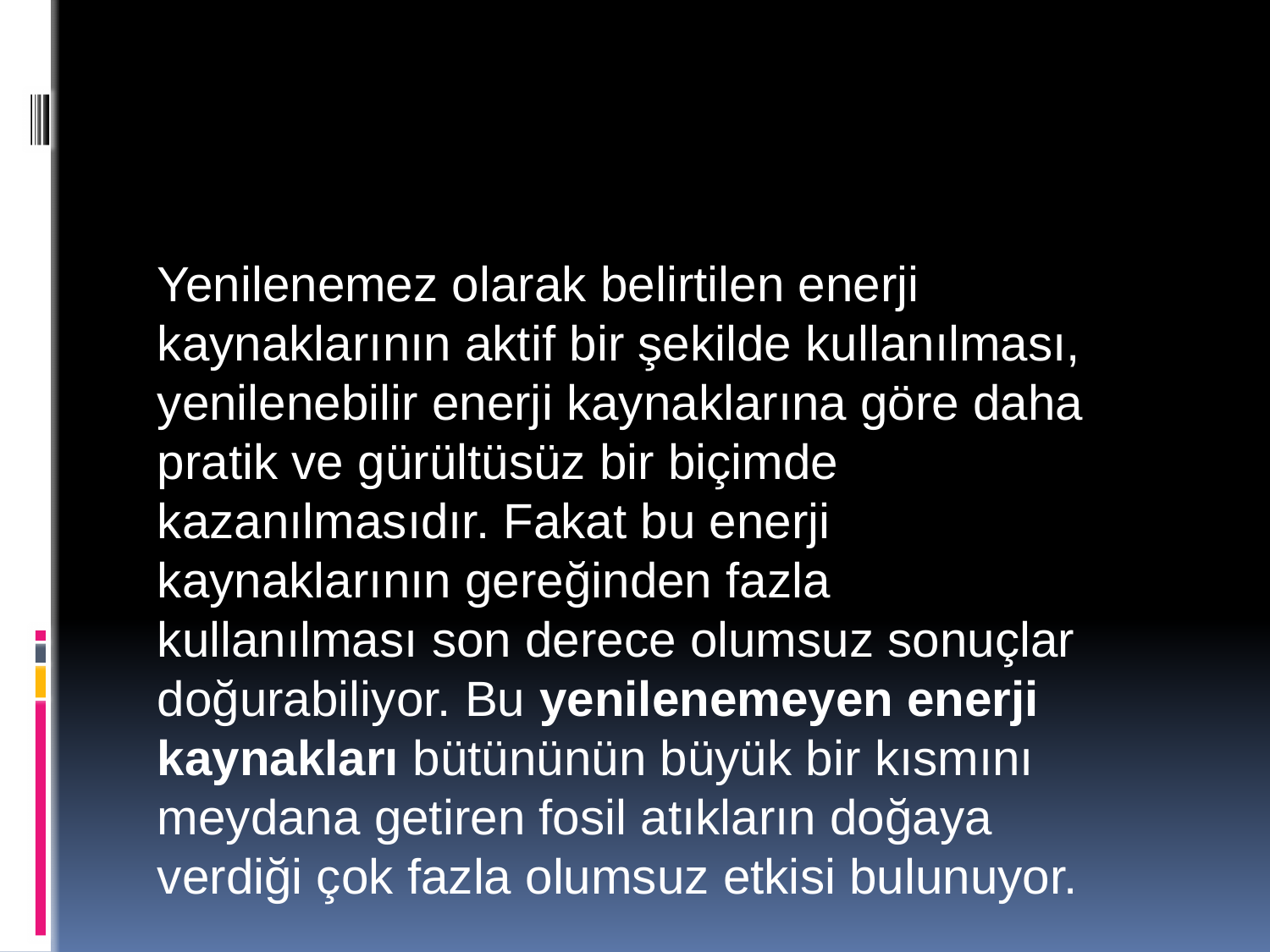

#
Yenilenemez olarak belirtilen enerji kaynaklarının aktif bir şekilde kullanılması, yenilenebilir enerji kaynaklarına göre daha pratik ve gürültüsüz bir biçimde kazanılmasıdır. Fakat bu enerji kaynaklarının gereğinden fazla kullanılması son derece olumsuz sonuçlar doğurabiliyor. Bu yenilenemeyen enerji kaynakları bütününün büyük bir kısmını meydana getiren fosil atıkların doğaya verdiği çok fazla olumsuz etkisi bulunuyor.